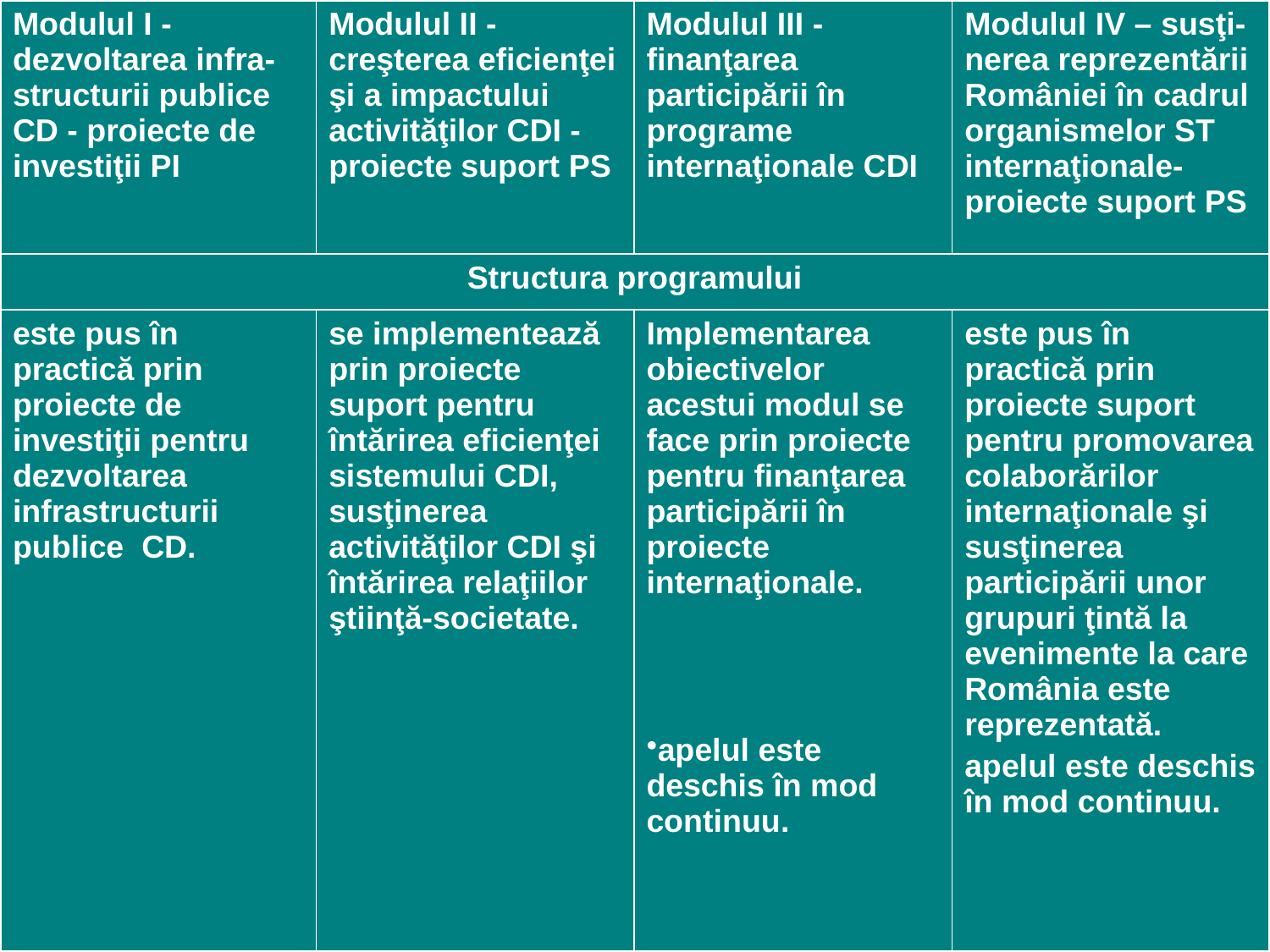

| Modulul I - dezvoltarea infra-structurii publice CD - proiecte de investiţii PI | Modulul II - creşterea eficienţei şi a impactului activităţilor CDI - proiecte suport PS | Modulul III - finanţarea participării în programe internaţionale CDI | Modulul IV – susţi-nerea reprezentării României în cadrul organismelor ST internaţionale-proiecte suport PS |
| --- | --- | --- | --- |
| Structura programului |  |  |  |
| este pus în practică prin proiecte de investiţii pentru dezvoltarea infrastructurii publice CD. | se implementează prin proiecte suport pentru întărirea eficienţei sistemului CDI, susţinerea activităţilor CDI şi întărirea relaţiilor ştiinţă-societate. | Implementarea obiectivelor acestui modul se face prin proiecte pentru finanţarea participării în proiecte internaţionale. apelul este deschis în mod continuu. | este pus în practică prin proiecte suport pentru promovarea colaborărilor internaţionale şi susţinerea participării unor grupuri ţintă la evenimente la care România este reprezentată. apelul este deschis în mod continuu. |